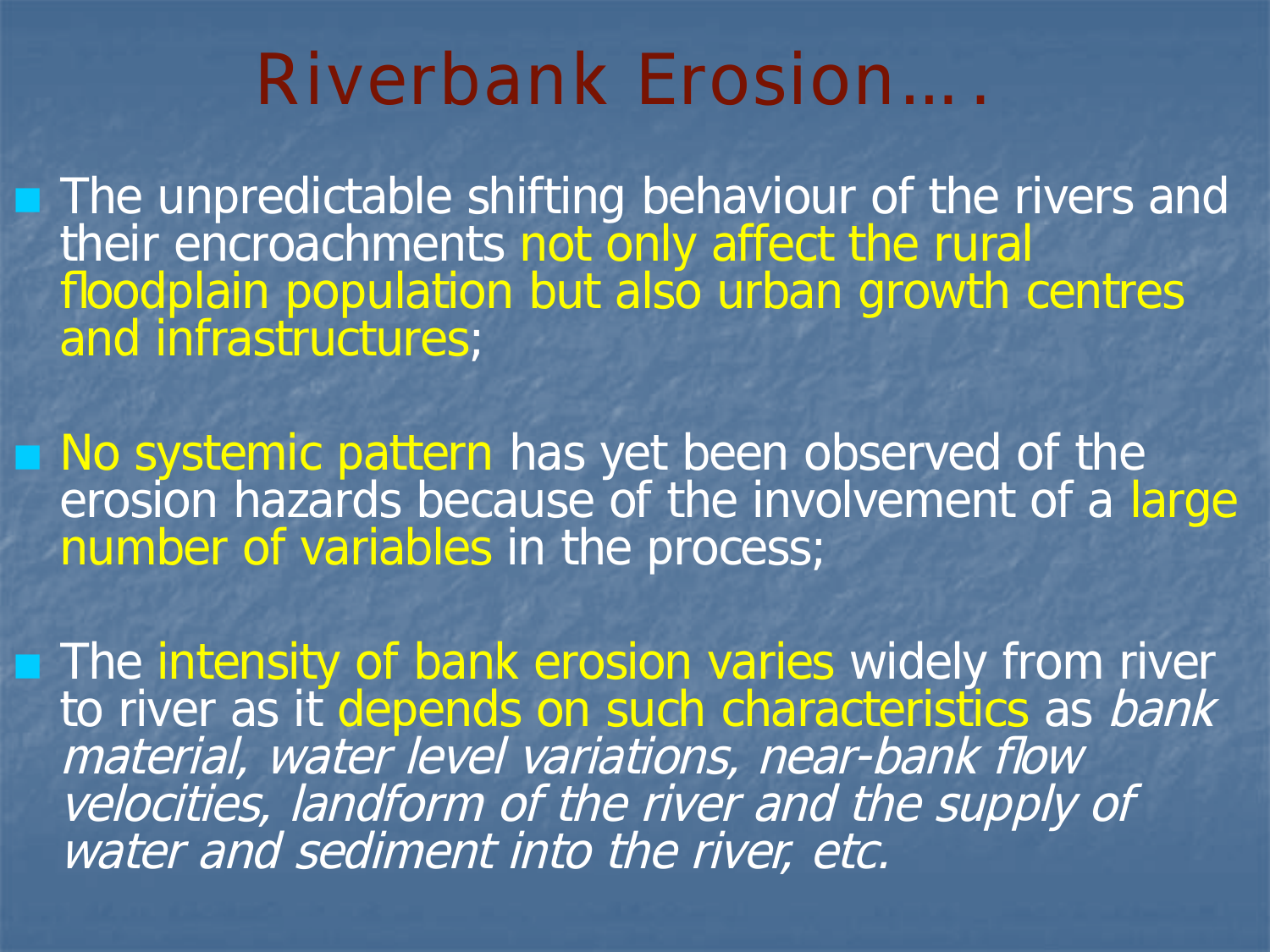

# Riverbank Erosion….
The unpredictable shifting behaviour of the rivers and their encroachments not only affect the rural floodplain population but also urban growth centres and infrastructures;

No systemic pattern has yet been observed of the erosion hazards because of the involvement of a large number of variables in the process;

The intensity of bank erosion varies widely from river to river as it depends on such characteristics as bank material, water level variations, near-bank flow velocities, landform of the river and the supply of water and sediment into the river, etc.